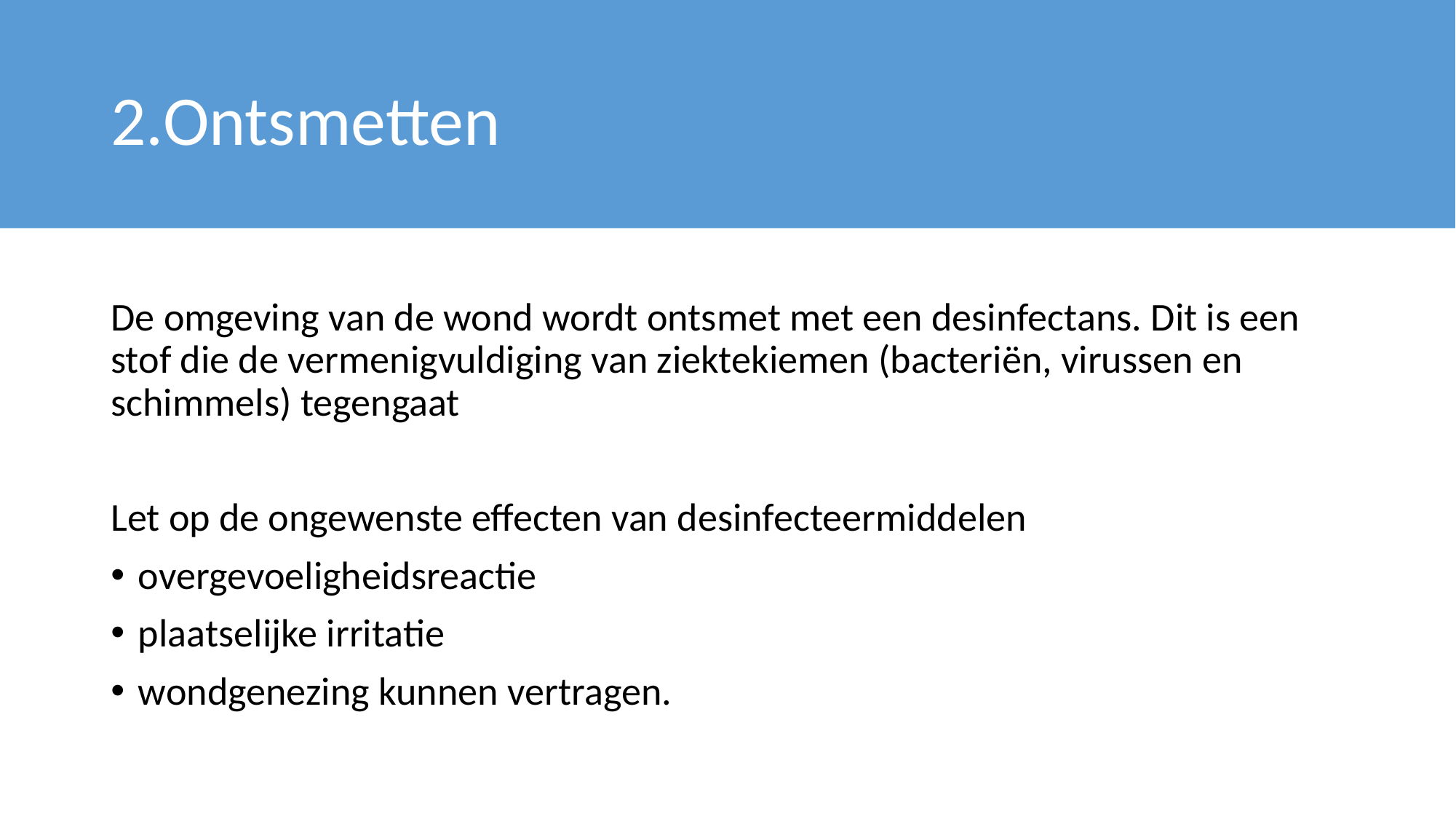

# 2.Ontsmetten
De omgeving van de wond wordt ontsmet met een desinfectans. Dit is een stof die de vermenigvuldiging van ziektekiemen (bacteriën, virussen en schimmels) tegengaat

Let op de ongewenste effecten van desinfecteermiddelen
overgevoeligheidsreactie
plaatselijke irritatie
wondgenezing kunnen vertragen.